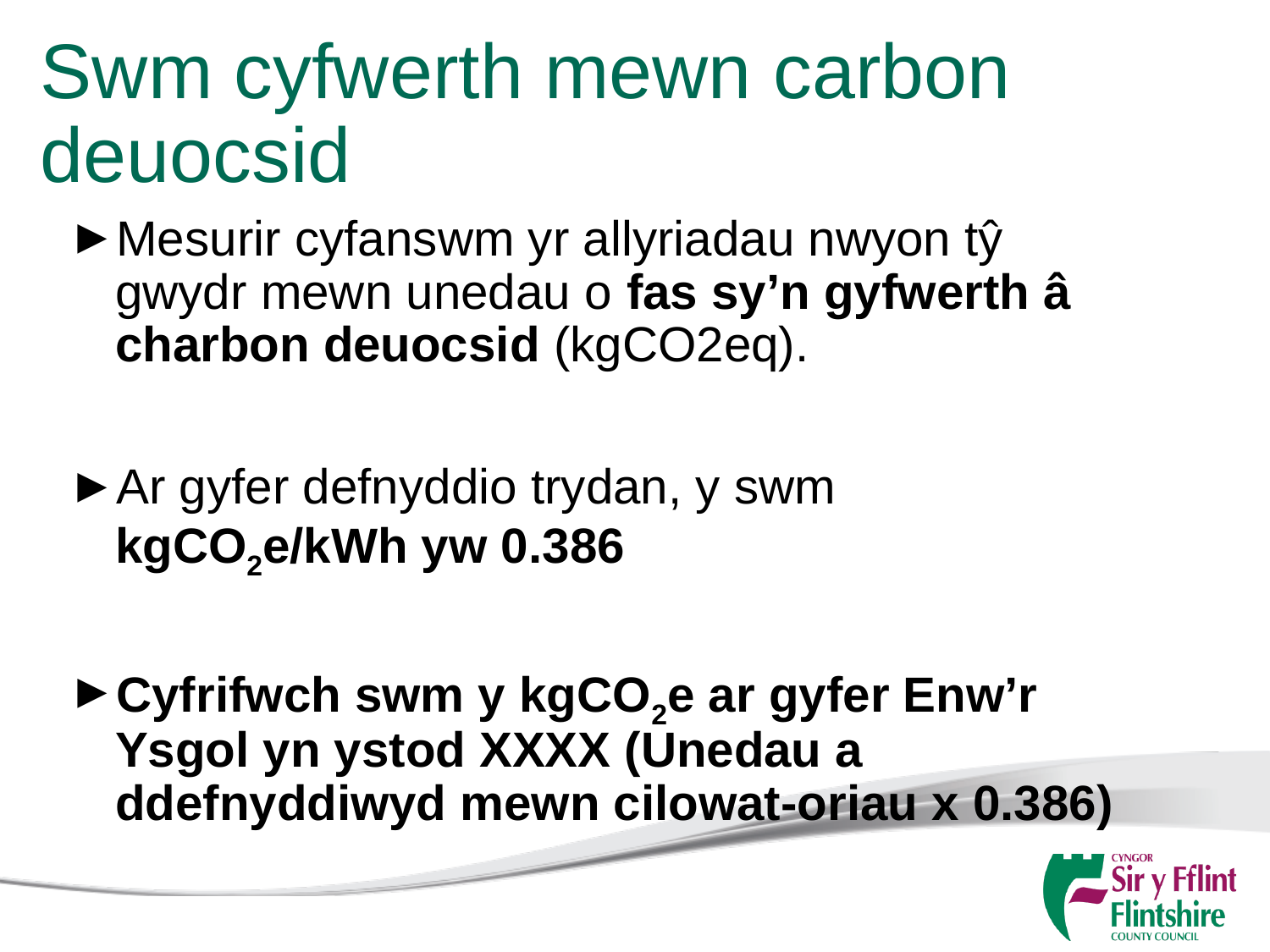

# Swm cyfwerth mewn carbon deuocsid
Mesurir cyfanswm yr allyriadau nwyon tŷ gwydr mewn unedau o fas sy’n gyfwerth â charbon deuocsid (kgCO2eq).

Ar gyfer defnyddio trydan, y swm kgCO2e/kWh yw 0.386

Cyfrifwch swm y kgCO2e ar gyfer Enw’r Ysgol yn ystod XXXX (Unedau a ddefnyddiwyd mewn cilowat-oriau x 0.386)